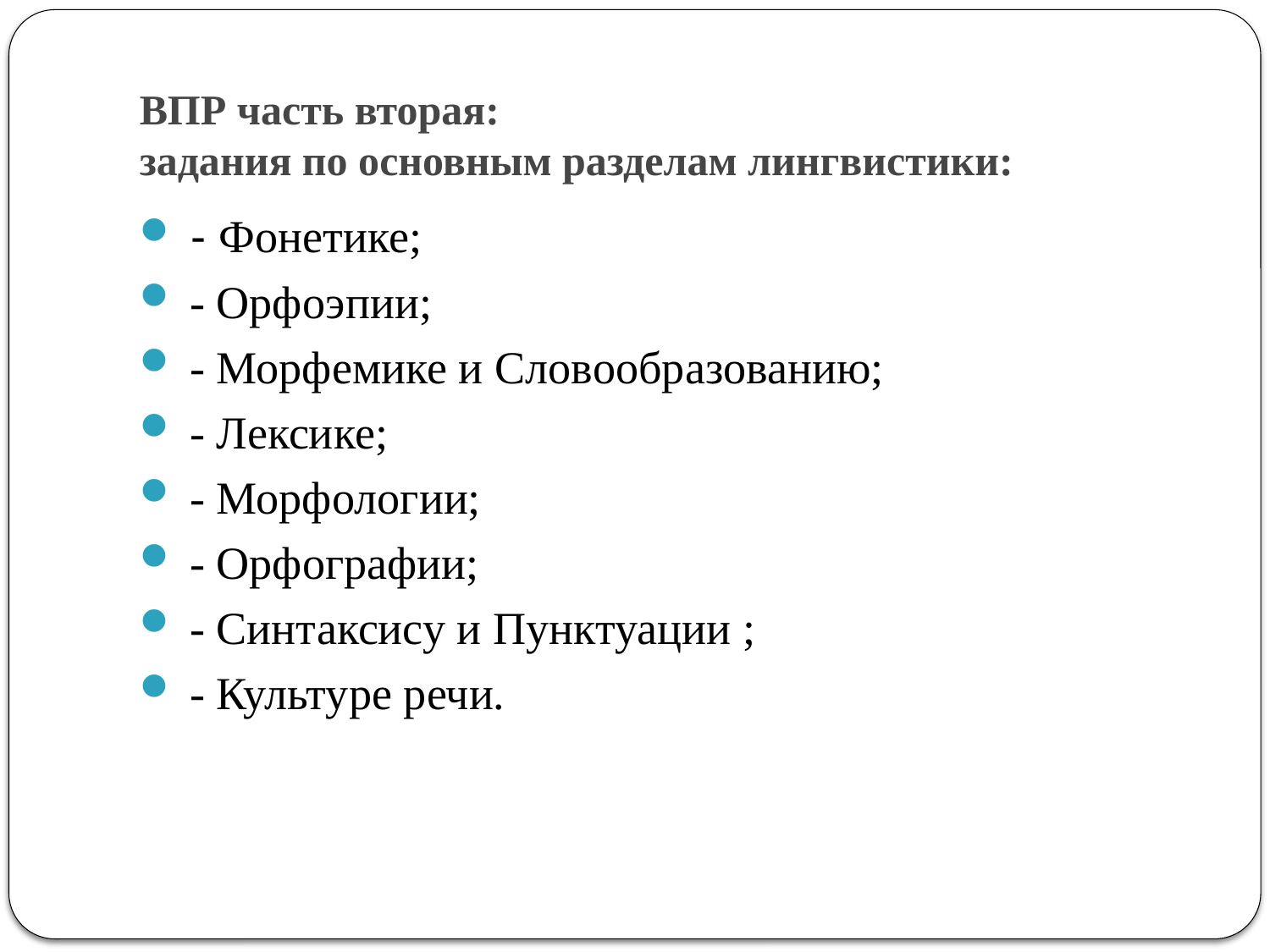

# ВПР часть вторая: задания по основным разделам лингвистики:
 - Фонетике;
 - Орфоэпии;
 - Морфемике и Словообразованию;
 - Лексике;
 - Морфологии;
 - Орфографии;
 - Синтаксису и Пунктуации ;
 - Культуре речи.